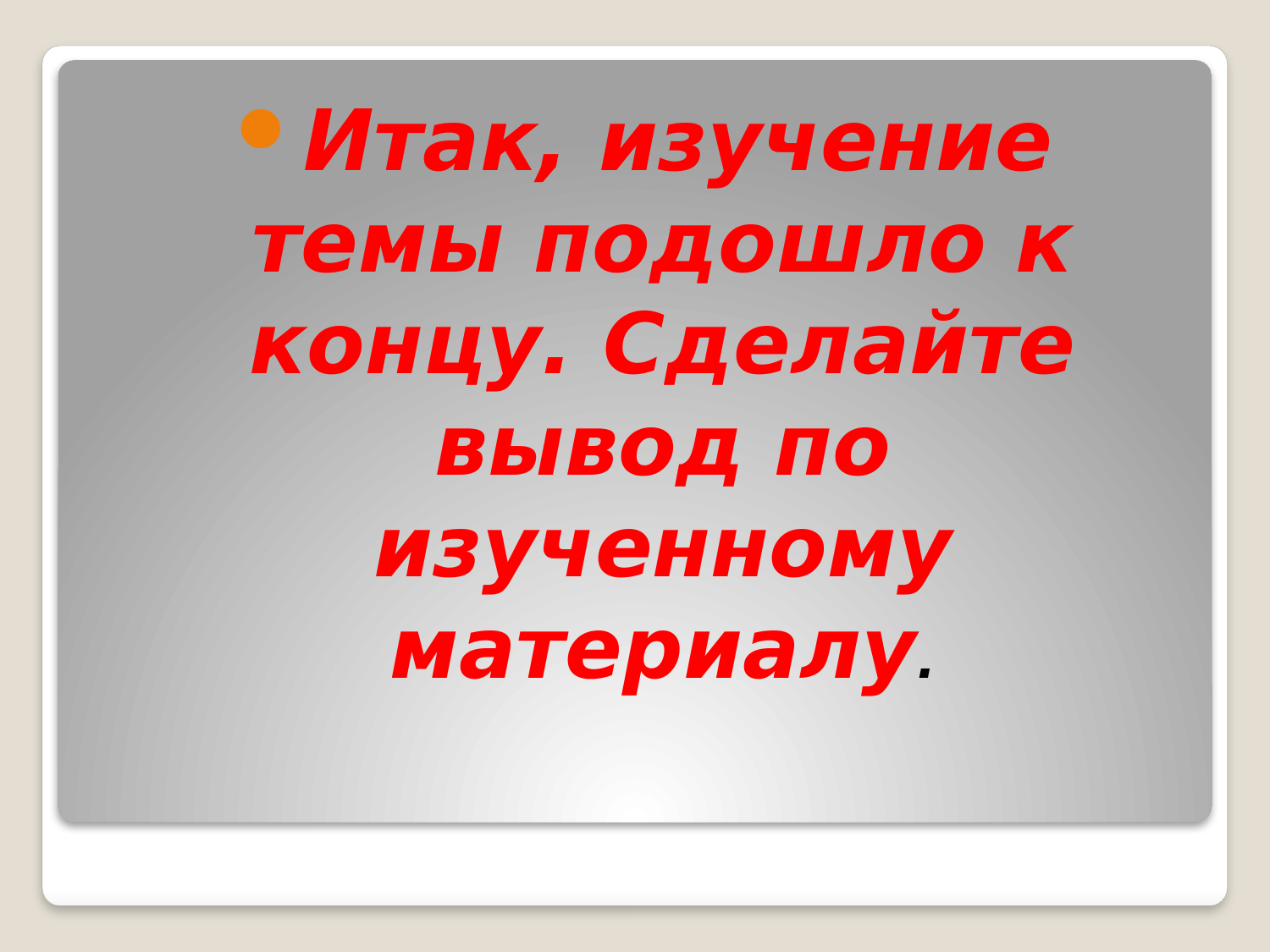

Итак, изучение темы подошло к концу. Сделайте вывод по изученному материалу.